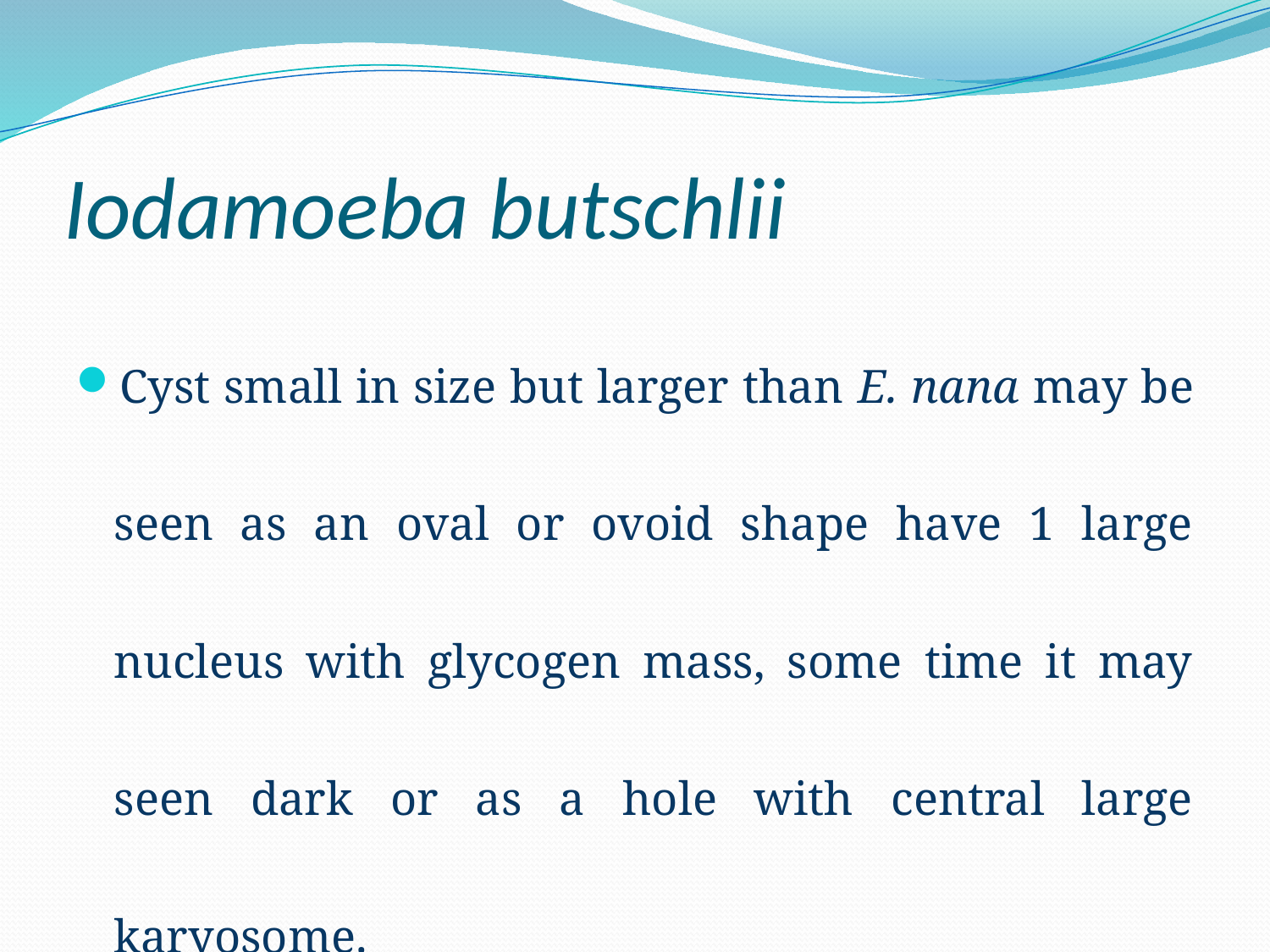

# Iodamoeba butschlii
Cyst small in size but larger than E. nana may be seen as an oval or ovoid shape have 1 large nucleus with glycogen mass, some time it may seen dark or as a hole with central large karyosome.